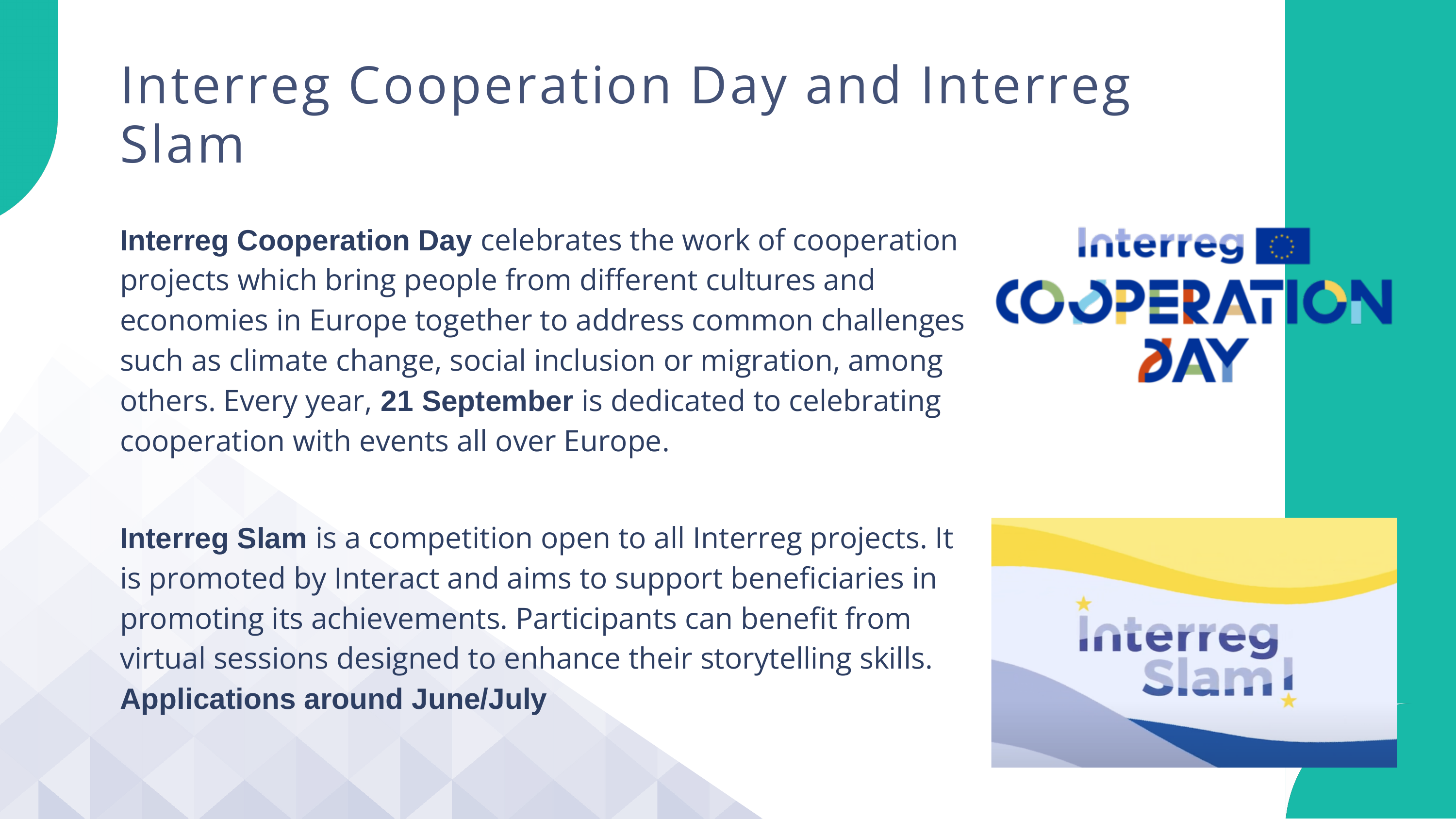

Interreg Cooperation Day and Interreg Slam
Interreg Cooperation Day celebrates the work of cooperation projects which bring people from different cultures and economies in Europe together to address common challenges such as climate change, social inclusion or migration, among others. Every year, 21 September is dedicated to celebrating cooperation with events all over Europe.

Interreg Slam is a competition open to all Interreg projects. It is promoted by Interact and aims to support beneficiaries in promoting its achievements. Participants can benefit from virtual sessions designed to enhance their storytelling skills.
Applications around June/July